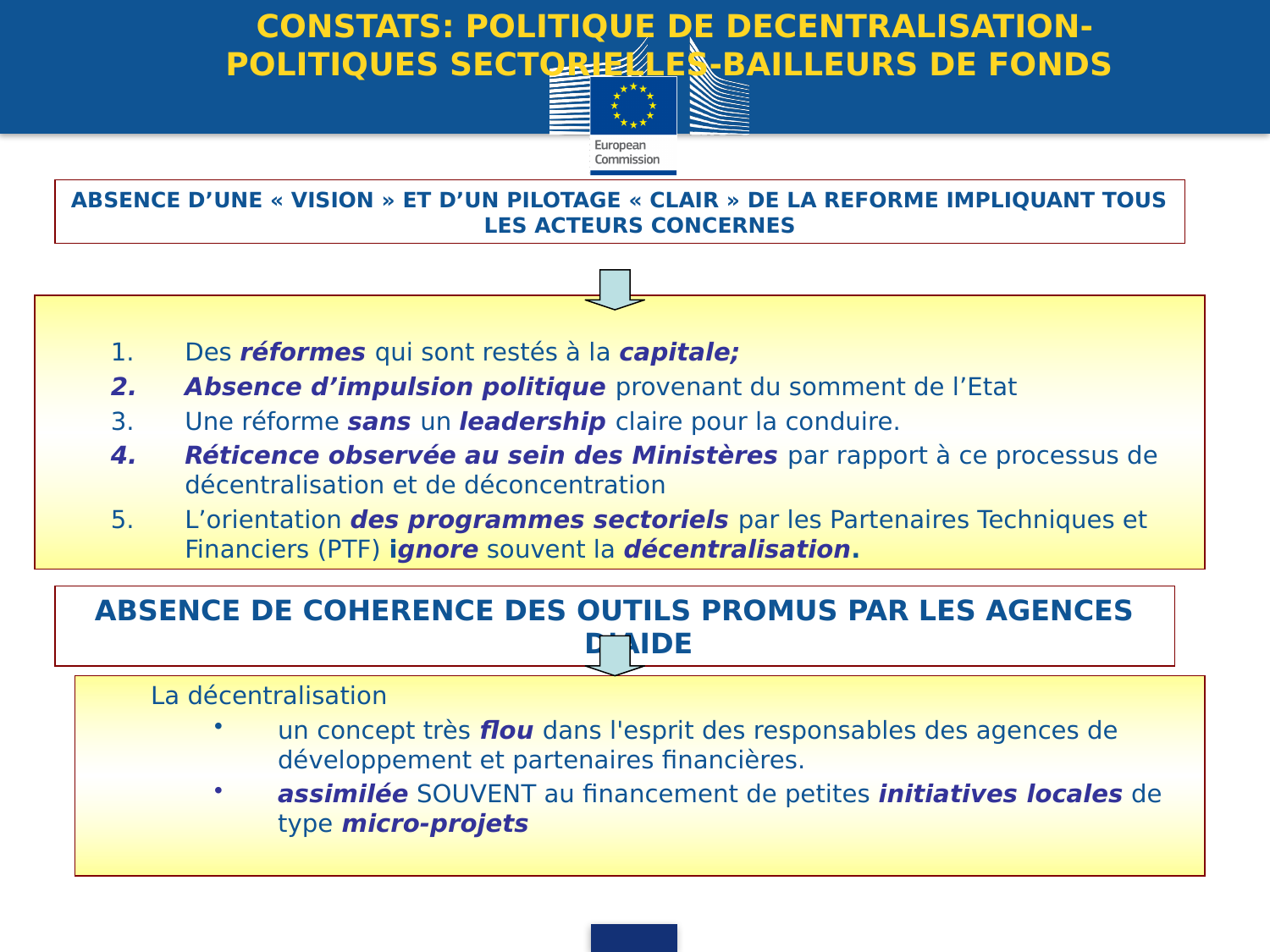

CONSTATS: POLITIQUE DE DECENTRALISATION-POLITIQUES SECTORIELLES-BAILLEURS DE FONDS
ABSENCE D’UNE « VISION » ET D’UN PILOTAGE « CLAIR » DE LA REFORME IMPLIQUANT TOUS LES ACTEURS CONCERNES

Des réformes qui sont restés à la capitale;
Absence d’impulsion politique provenant du somment de l’Etat
Une réforme sans un leadership claire pour la conduire.
Réticence observée au sein des Ministères par rapport à ce processus de décentralisation et de déconcentration
L’orientation des programmes sectoriels par les Partenaires Techniques et Financiers (PTF) ignore souvent la décentralisation.
ABSENCE DE COHERENCE DES OUTILS PROMUS PAR LES AGENCES D’AIDE

La décentralisation
un concept très flou dans l'esprit des responsables des agences de développement et partenaires financières.
assimilée SOUVENT au financement de petites initiatives locales de type micro-projets